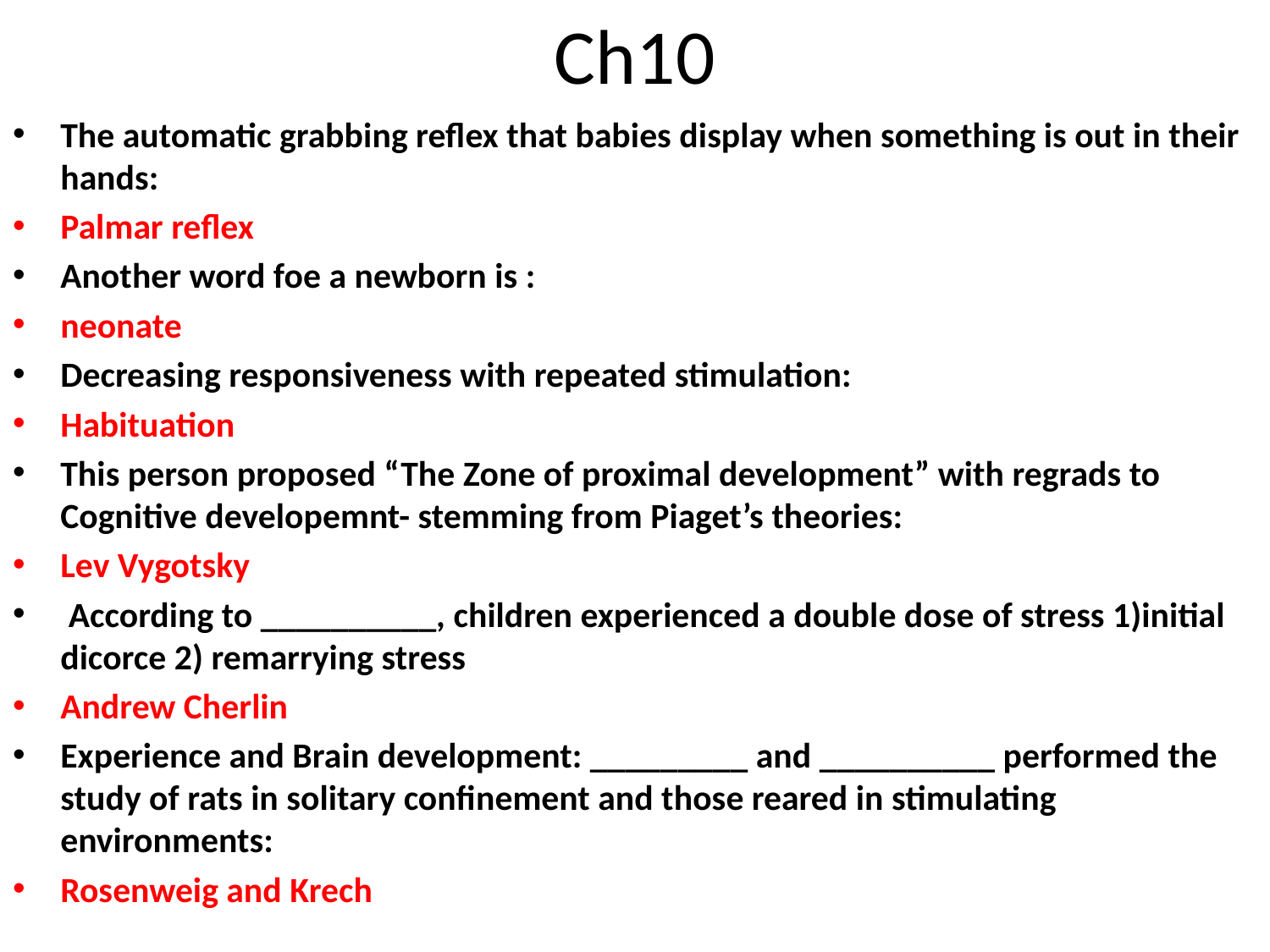

# Ch10
The automatic grabbing reflex that babies display when something is out in their hands:
Palmar reflex
Another word foe a newborn is :
neonate
Decreasing responsiveness with repeated stimulation:
Habituation
This person proposed “The Zone of proximal development” with regrads to Cognitive developemnt- stemming from Piaget’s theories:
Lev Vygotsky
 According to __________, children experienced a double dose of stress 1)initial dicorce 2) remarrying stress
Andrew Cherlin
Experience and Brain development: _________ and __________ performed the study of rats in solitary confinement and those reared in stimulating environments:
Rosenweig and Krech